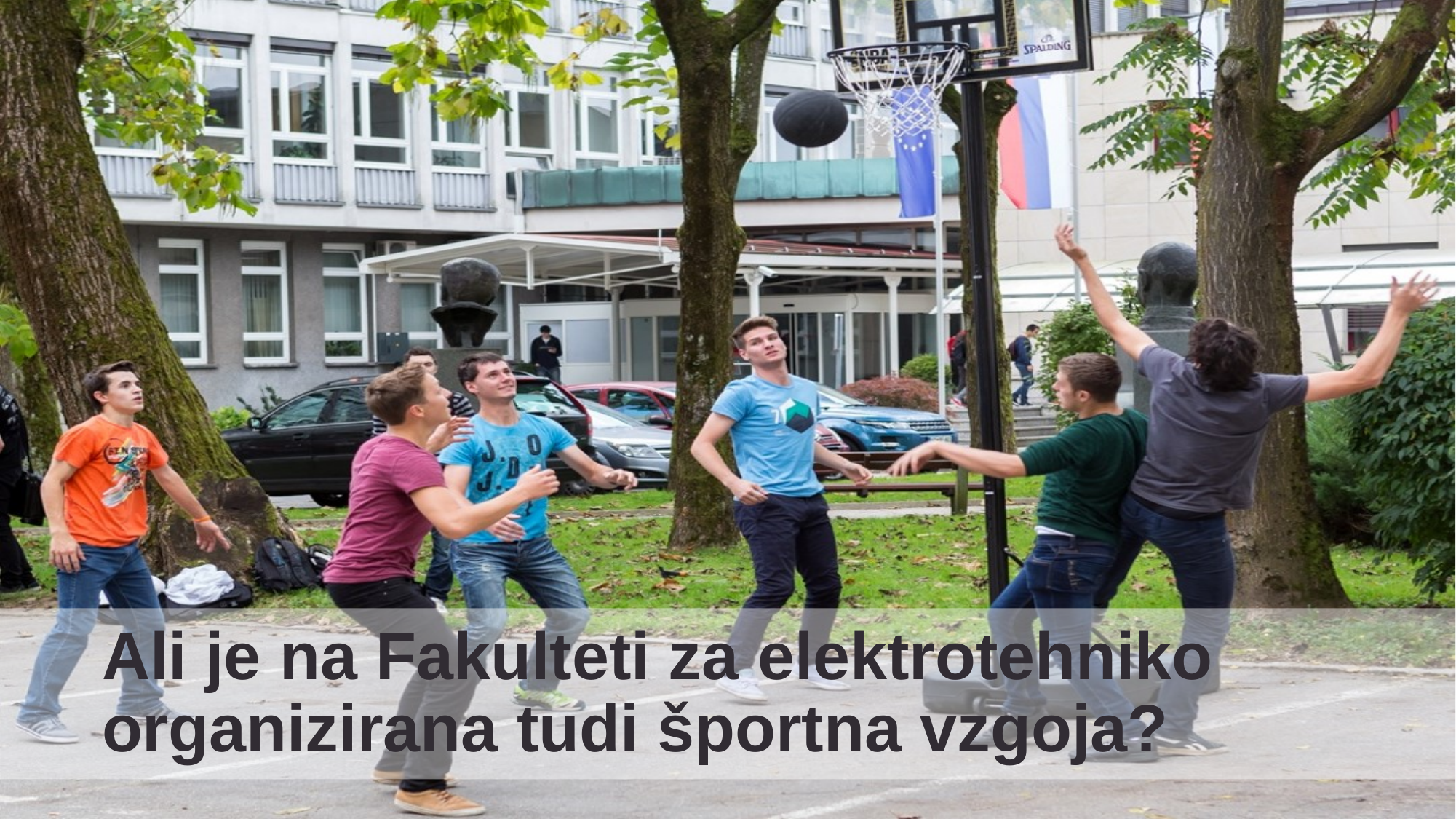

# Ali je na Fakulteti za elektrotehniko organizirana tudi športna vzgoja?